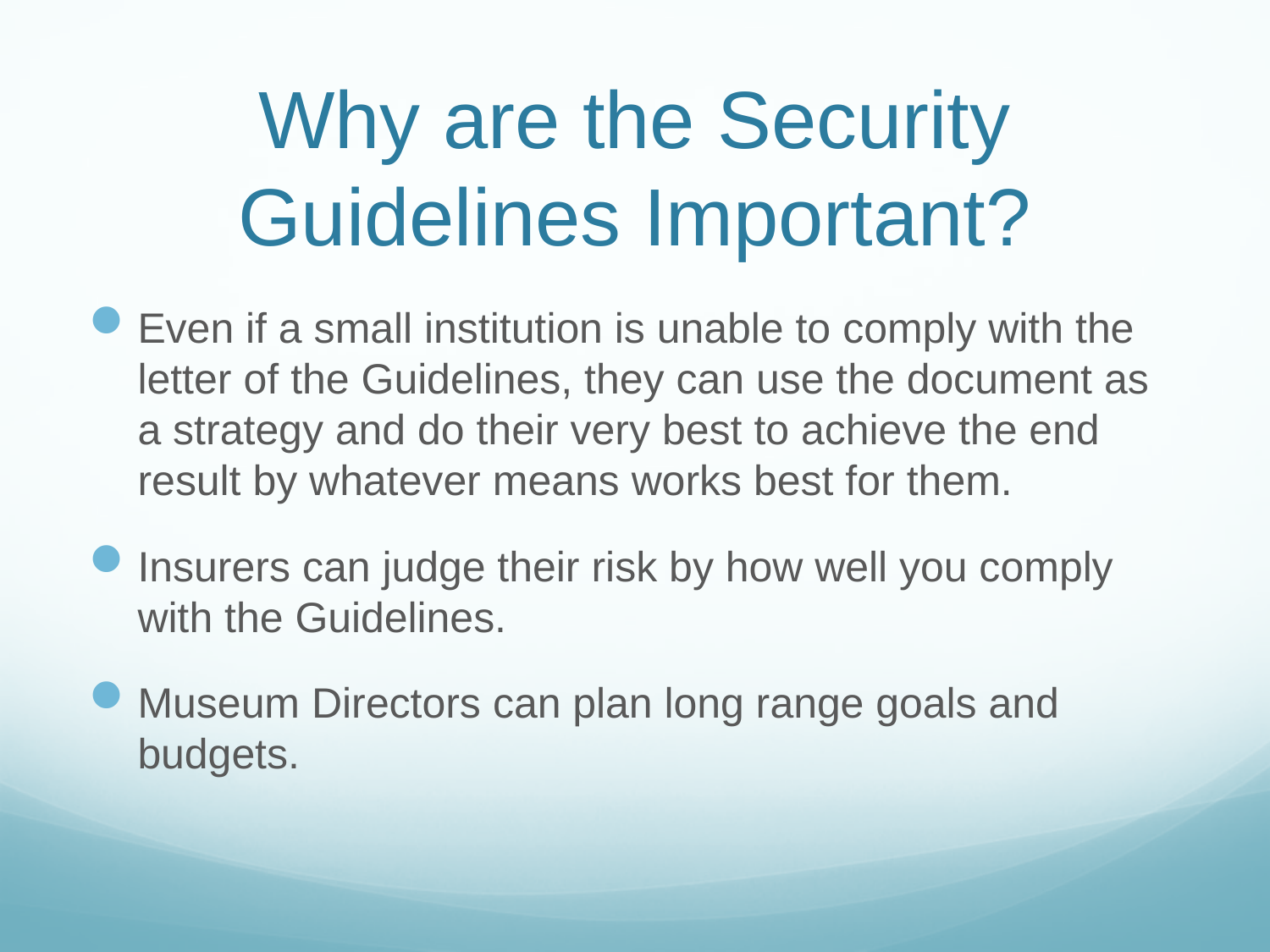

# Why are the Security Guidelines Important?
Even if a small institution is unable to comply with the letter of the Guidelines, they can use the document as a strategy and do their very best to achieve the end result by whatever means works best for them.
Insurers can judge their risk by how well you comply with the Guidelines.
Museum Directors can plan long range goals and budgets.